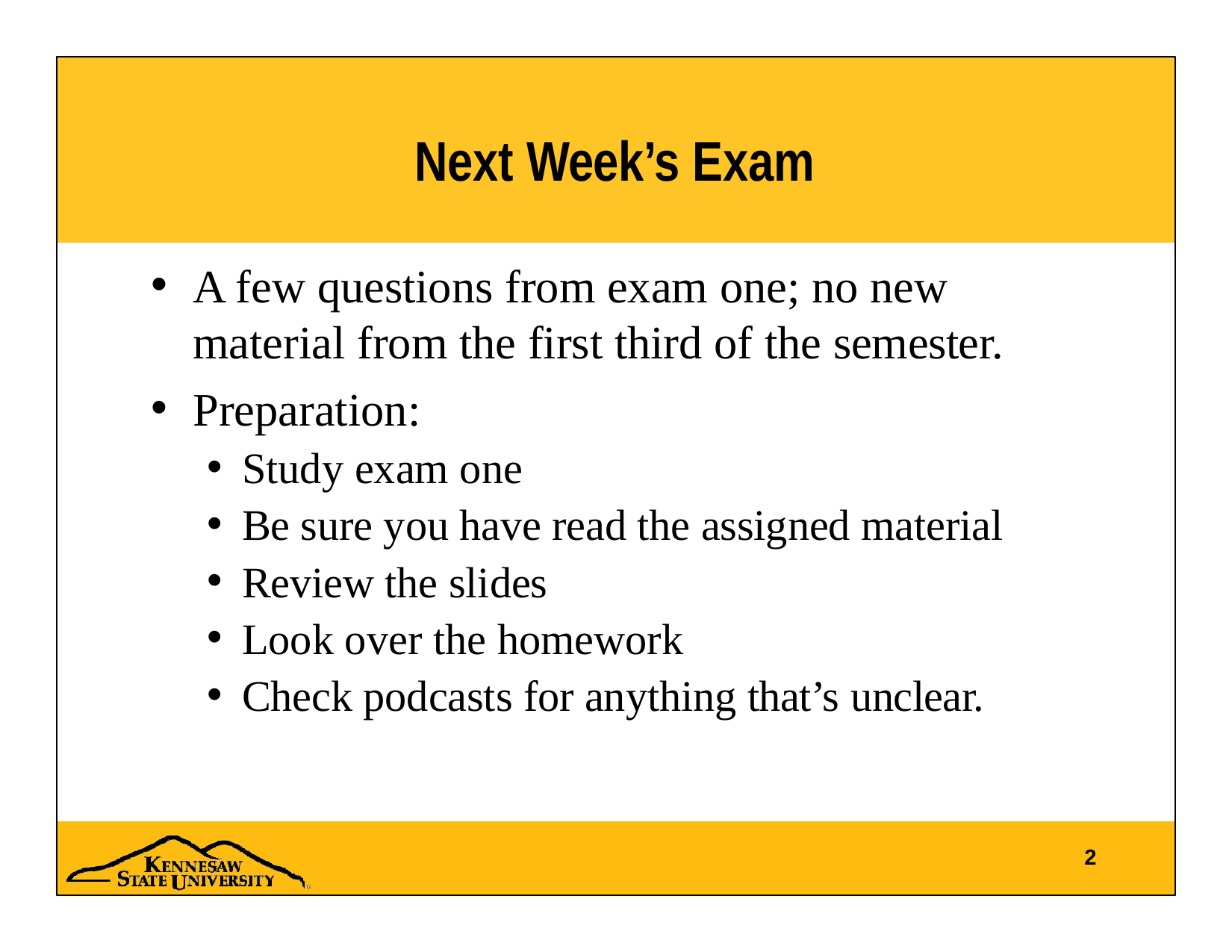

# Next Week’s Exam
A few questions from exam one; no new  material from the first third of the semester.
Preparation:
Study exam one
Be sure you have read the assigned material
Review the slides
Look over the homework
Check podcasts for anything that’s unclear.

2